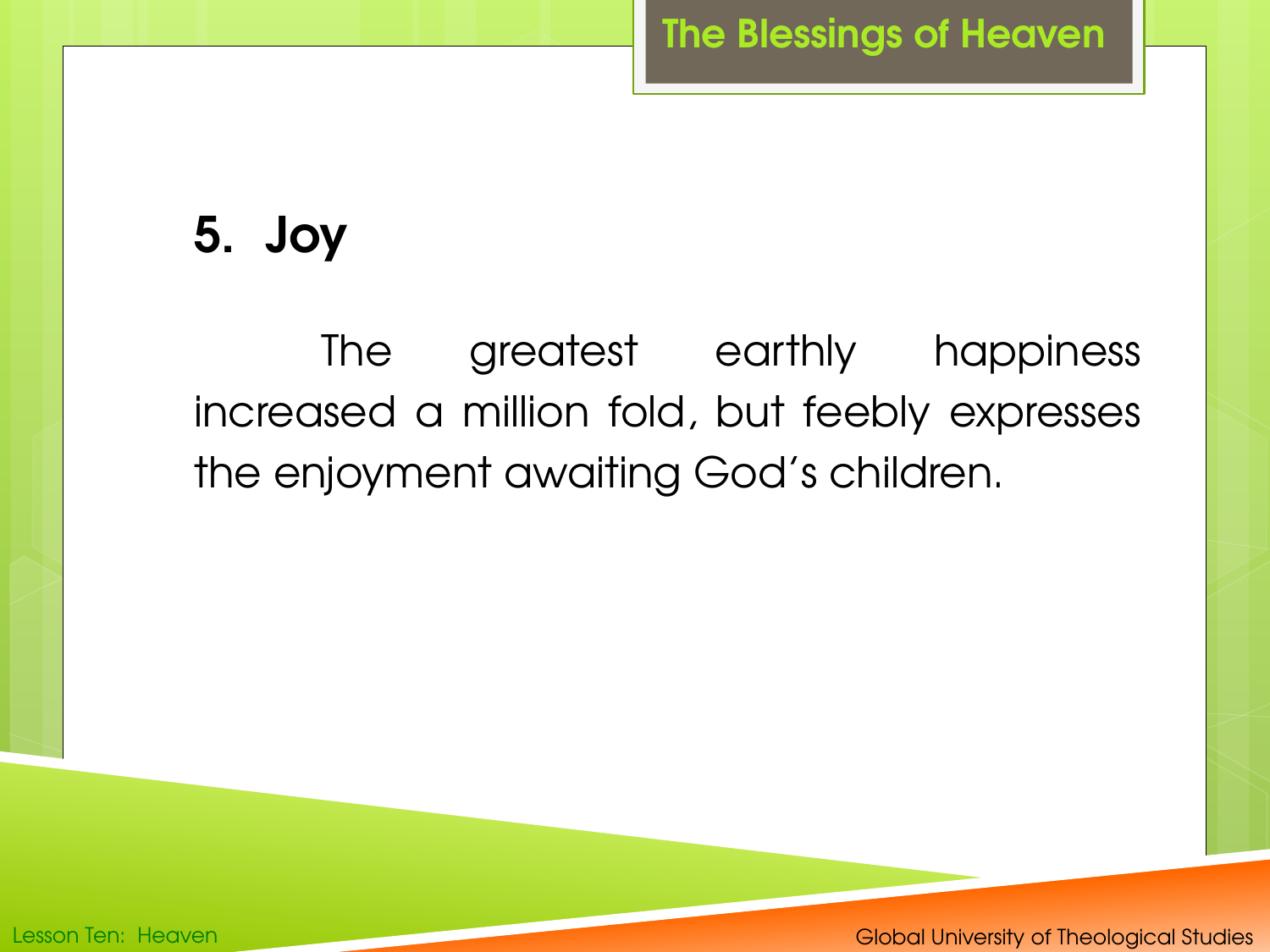

The Blessings of Heaven
Joy

	The greatest earthly happiness increased a million fold, but feebly expresses the enjoyment awaiting God’s children.

 Global University of Theological Studies
Lesson Ten:  Heaven